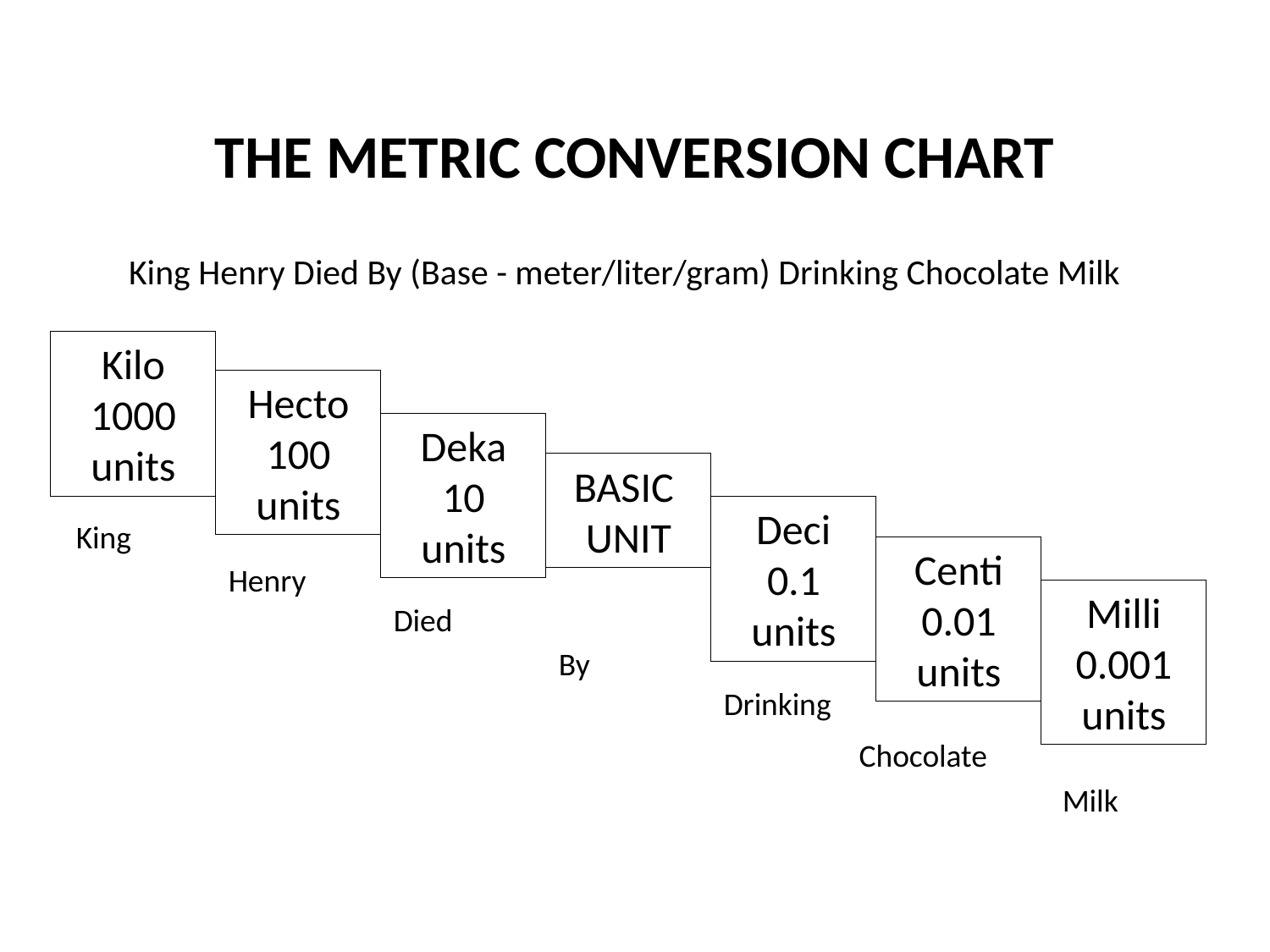

# THE METRIC CONVERSION CHART
King Henry Died By (Base - meter/liter/gram) Drinking Chocolate Milk
Kilo
1000
units
Hecto
100
units
Deka
10
units
BASIC
UNIT
Deci
0.1
units
King
Centi
0.01
units
Henry
Milli
0.001
units
Died
By
Drinking
Chocolate
Milk